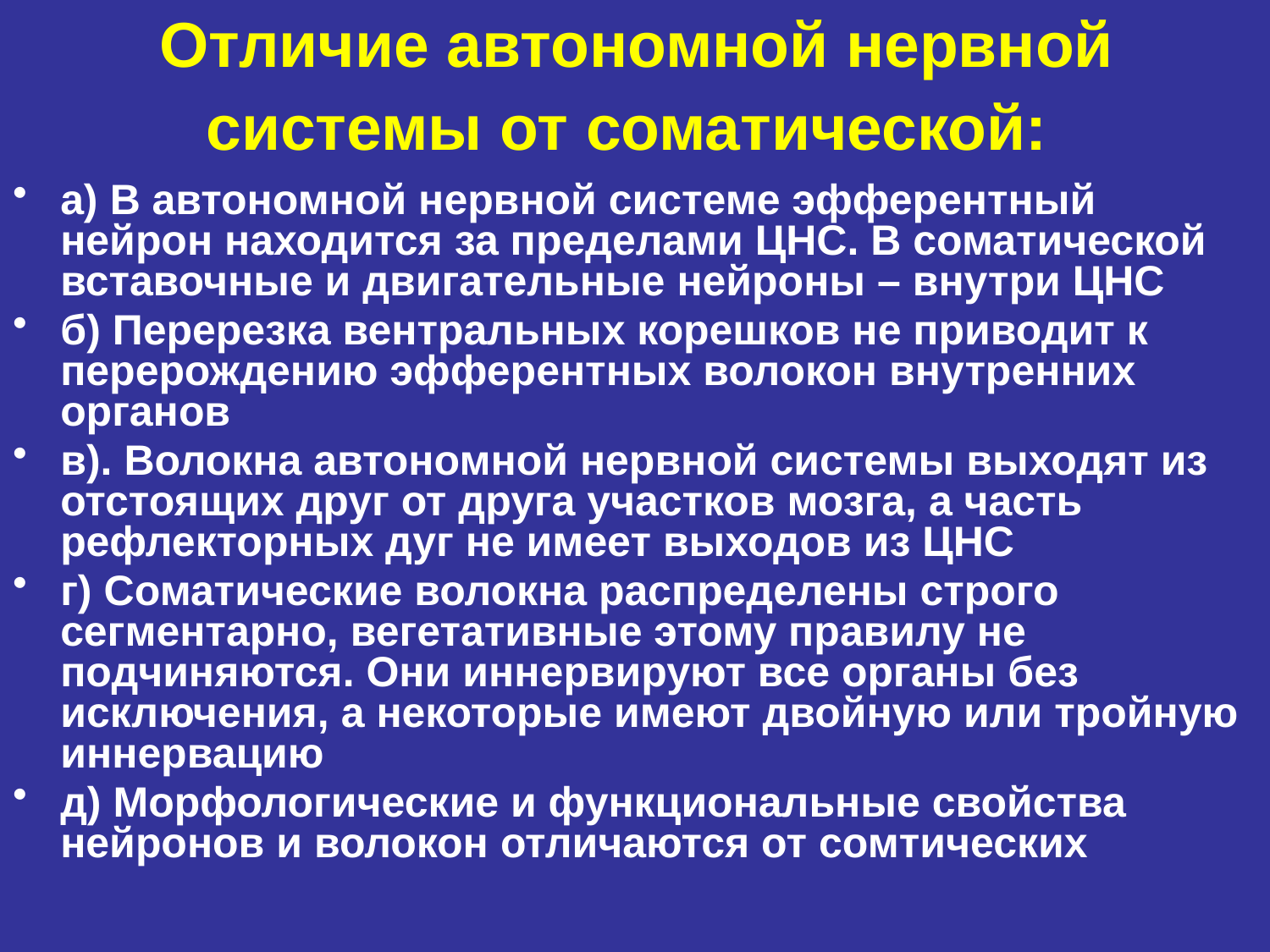

# Отличие автономной нервной системы от соматической:
а) В автономной нервной системе эфферентный нейрон находится за пределами ЦНС. В соматической вставочные и двигательные нейроны – внутри ЦНС
б) Перерезка вентральных корешков не приводит к перерождению эфферентных волокон внутренних органов
в). Волокна автономной нервной системы выходят из отстоящих друг от друга участков мозга, а часть рефлекторных дуг не имеет выходов из ЦНС
г) Соматические волокна распределены строго сегментарно, вегетативные этому правилу не подчиняются. Они иннервируют все органы без исключения, а некоторые имеют двойную или тройную иннервацию
д) Морфологические и функциональные свойства нейронов и волокон отличаются от сомтических